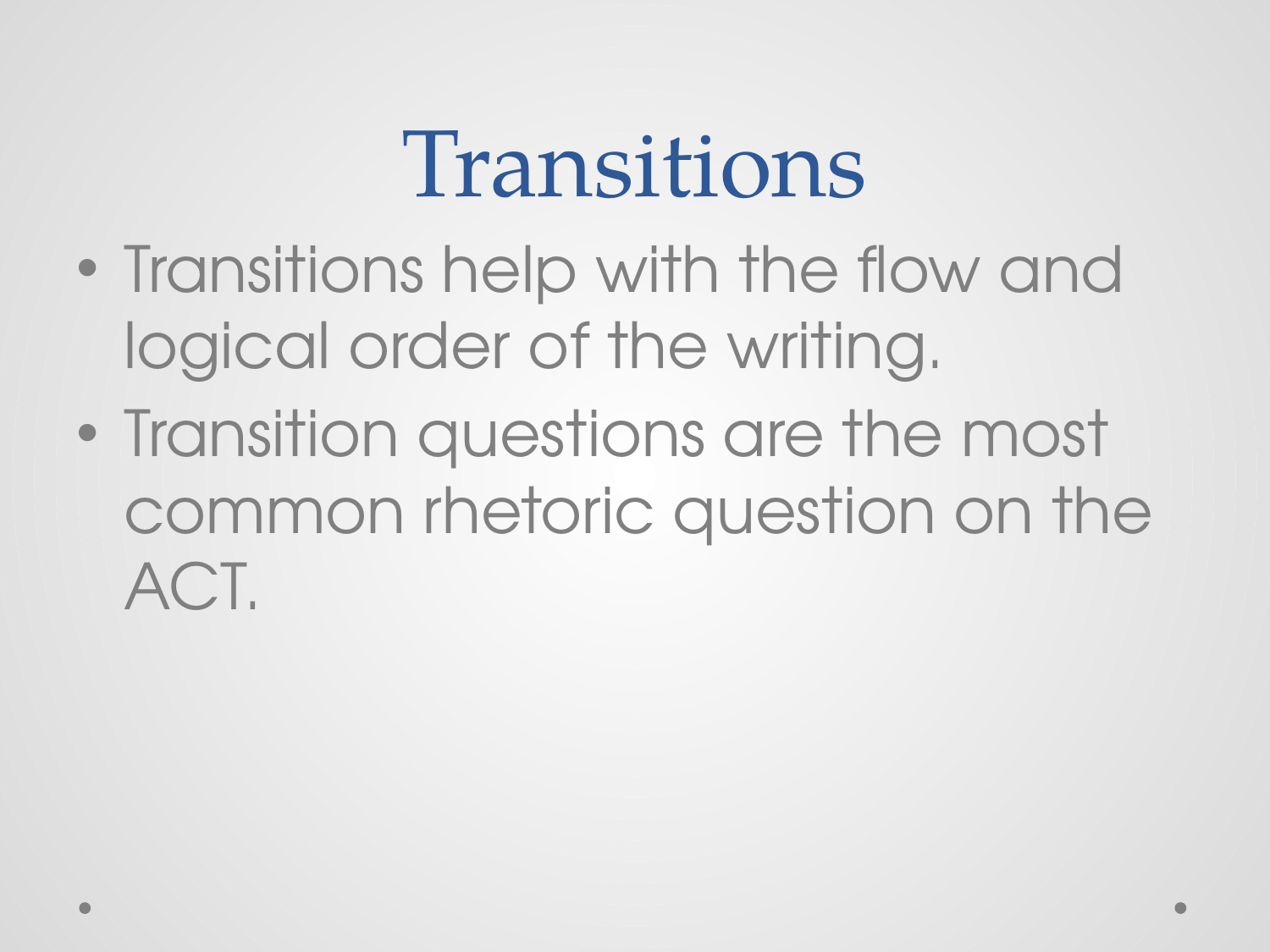

# Transitions
Transitions help with the flow and logical order of the writing.
Transition questions are the most common rhetoric question on the ACT.